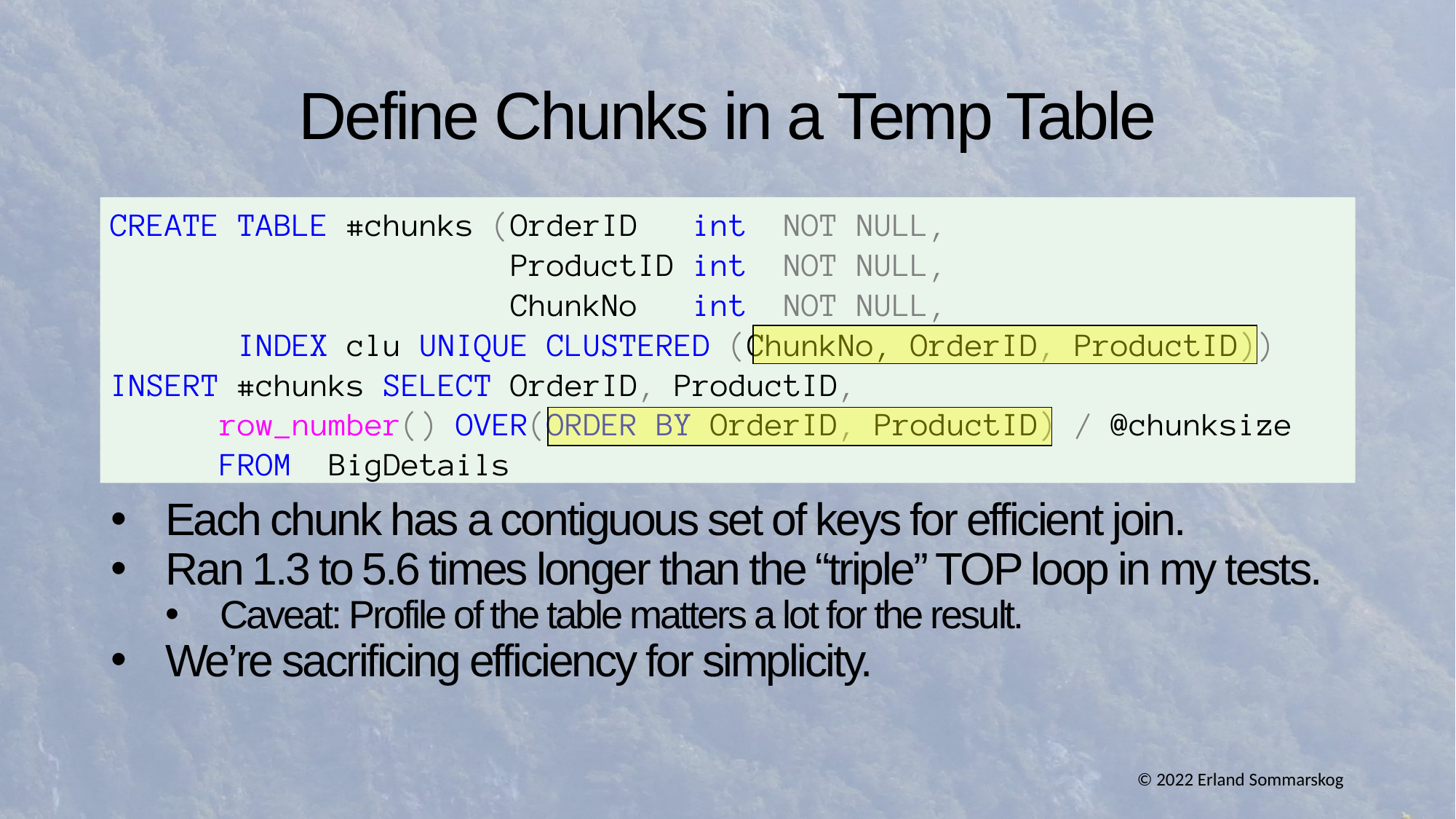

# Define Chunks in a Temp Table
CREATE TABLE #chunks (OrderID   int  NOT NULL,
                      ProductID int  NOT NULL,
                      ChunkNo   int  NOT NULL,
       INDEX clu UNIQUE CLUSTERED (ChunkNo, OrderID, ProductID))
INSERT #chunks SELECT OrderID, ProductID,
      row_number() OVER(ORDER BY OrderID, ProductID) / @chunksize
      FROM  BigDetails

Each chunk has a contiguous set of keys for efficient join.
Ran 1.3 to 5.6 times longer than the “triple” TOP loop in my tests.
Caveat: Profile of the table matters a lot for the result.
We’re sacrificing efficiency for simplicity.
© 2022 Erland Sommarskog